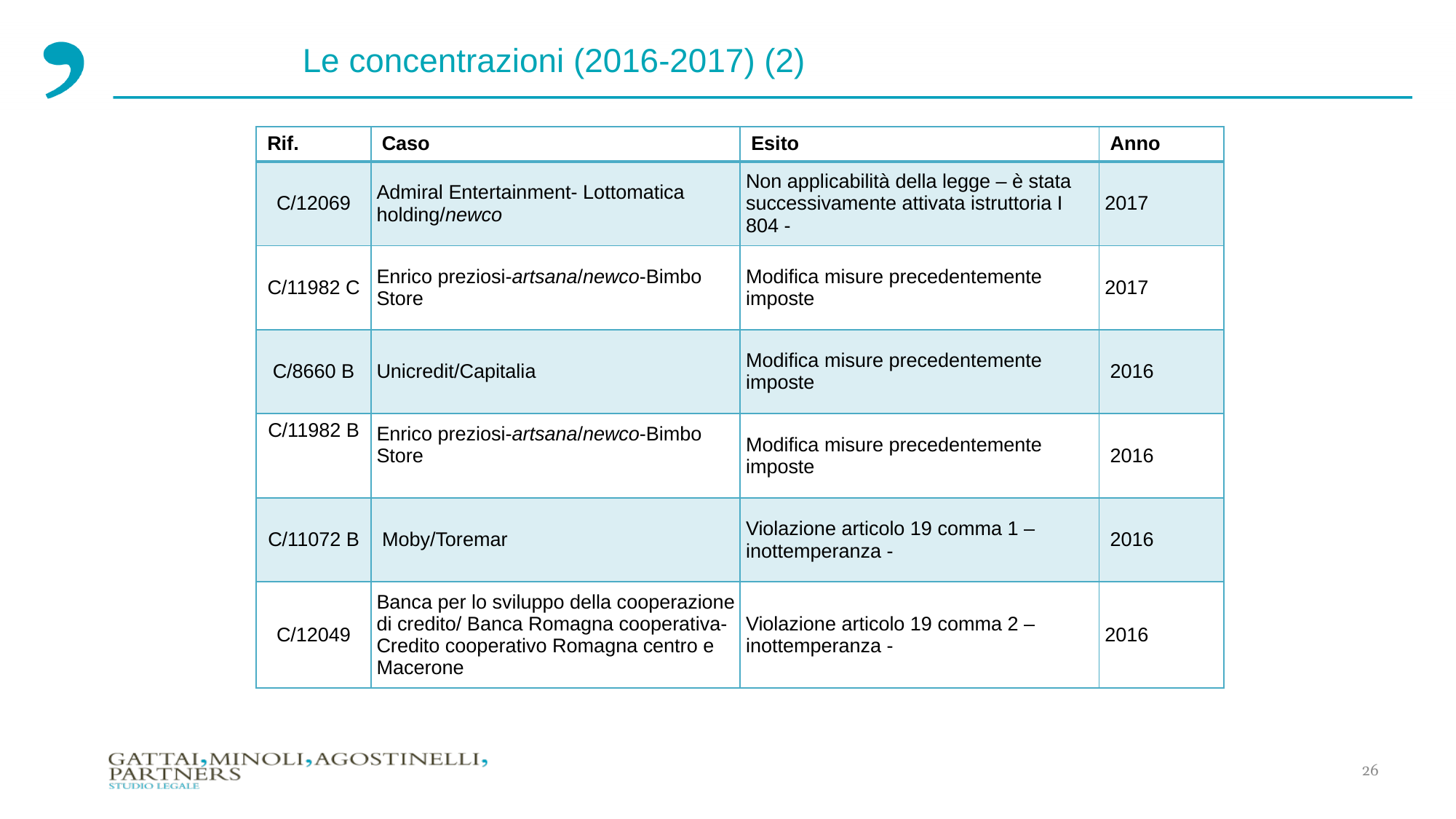

Le concentrazioni (2016-2017) (2)
| Rif. | Caso | Esito | Anno |
| --- | --- | --- | --- |
| C/12069 | Admiral Entertainment- Lottomatica holding/newco | Non applicabilità della legge – è stata successivamente attivata istruttoria I 804 - | 2017 |
| C/11982 C | Enrico preziosi-artsana/newco-Bimbo Store | Modifica misure precedentemente imposte | 2017 |
| C/8660 B | Unicredit/Capitalia | Modifica misure precedentemente imposte | 2016 |
| C/11982 B | Enrico preziosi-artsana/newco-Bimbo Store | Modifica misure precedentemente imposte | 2016 |
| C/11072 B | Moby/Toremar | Violazione articolo 19 comma 1 – inottemperanza - | 2016 |
| C/12049 | Banca per lo sviluppo della cooperazione di credito/ Banca Romagna cooperativa-Credito cooperativo Romagna centro e Macerone | Violazione articolo 19 comma 2 – inottemperanza - | 2016 |
26